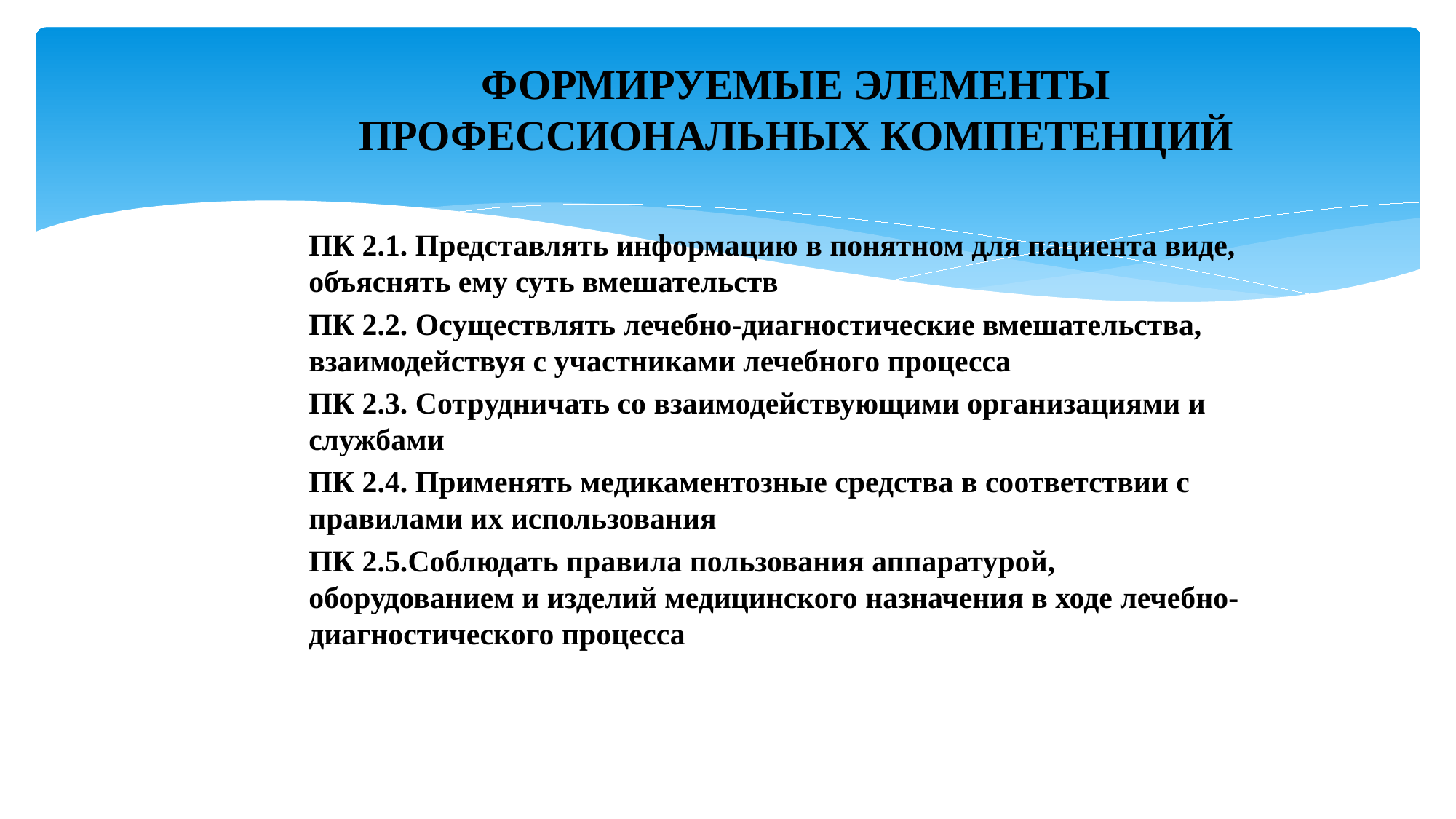

# ФОРМИРУЕМЫЕ ЭЛЕМЕНТЫ ПРОФЕССИОНАЛЬНЫХ КОМПЕТЕНЦИЙ
ПК 2.1. Представлять информацию в понятном для пациента виде, объяснять ему суть вмешательств
ПК 2.2. Осуществлять лечебно-диагностические вмешательства, взаимодействуя с участниками лечебного процесса
ПК 2.3. Сотрудничать со взаимодействующими организациями и службами
ПК 2.4. Применять медикаментозные средства в соответствии с правилами их использования
ПК 2.5.Соблюдать правила пользования аппаратурой, оборудованием и изделий медицинского назначения в ходе лечебно-диагностического процесса